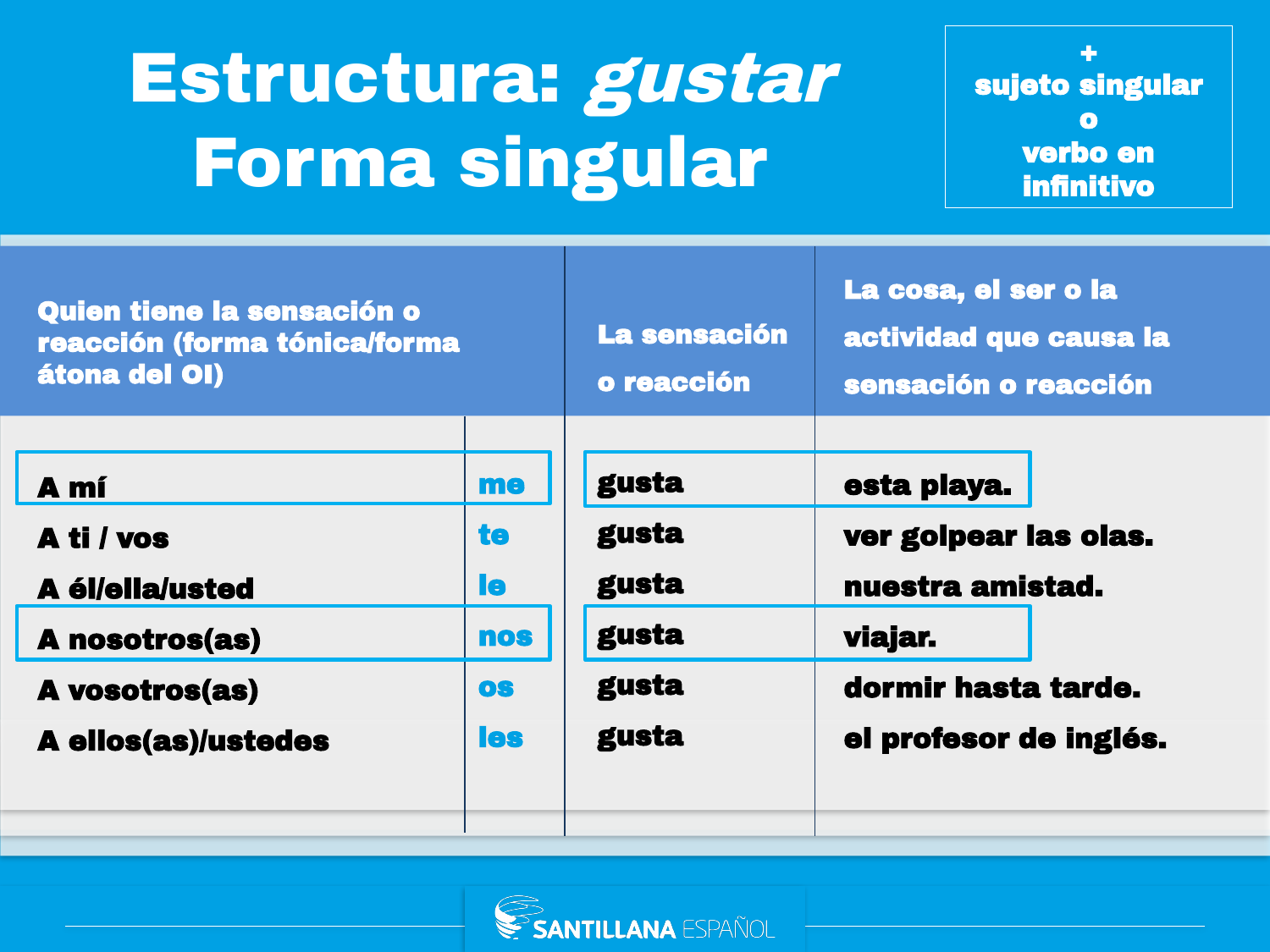

+
sujeto singular
o
verbo en infinitivo
# Estructura: gustar Forma singular

La cosa, el ser o la actividad que causa la sensación o reacción

esta playa.
ver golpear las olas.
nuestra amistad.
viajar.
dormir hasta tarde.
el profesor de inglés.
Quien tiene la sensación o reacción (forma tónica/forma átona del OI)

A mí
A ti / vos
A él/ella/usted
A nosotros(as)
A vosotros(as)
A ellos(as)/ustedes
La sensación o reacción

gusta
gusta
gusta
gusta
gusta
gusta
me
te
le
nos
os
les